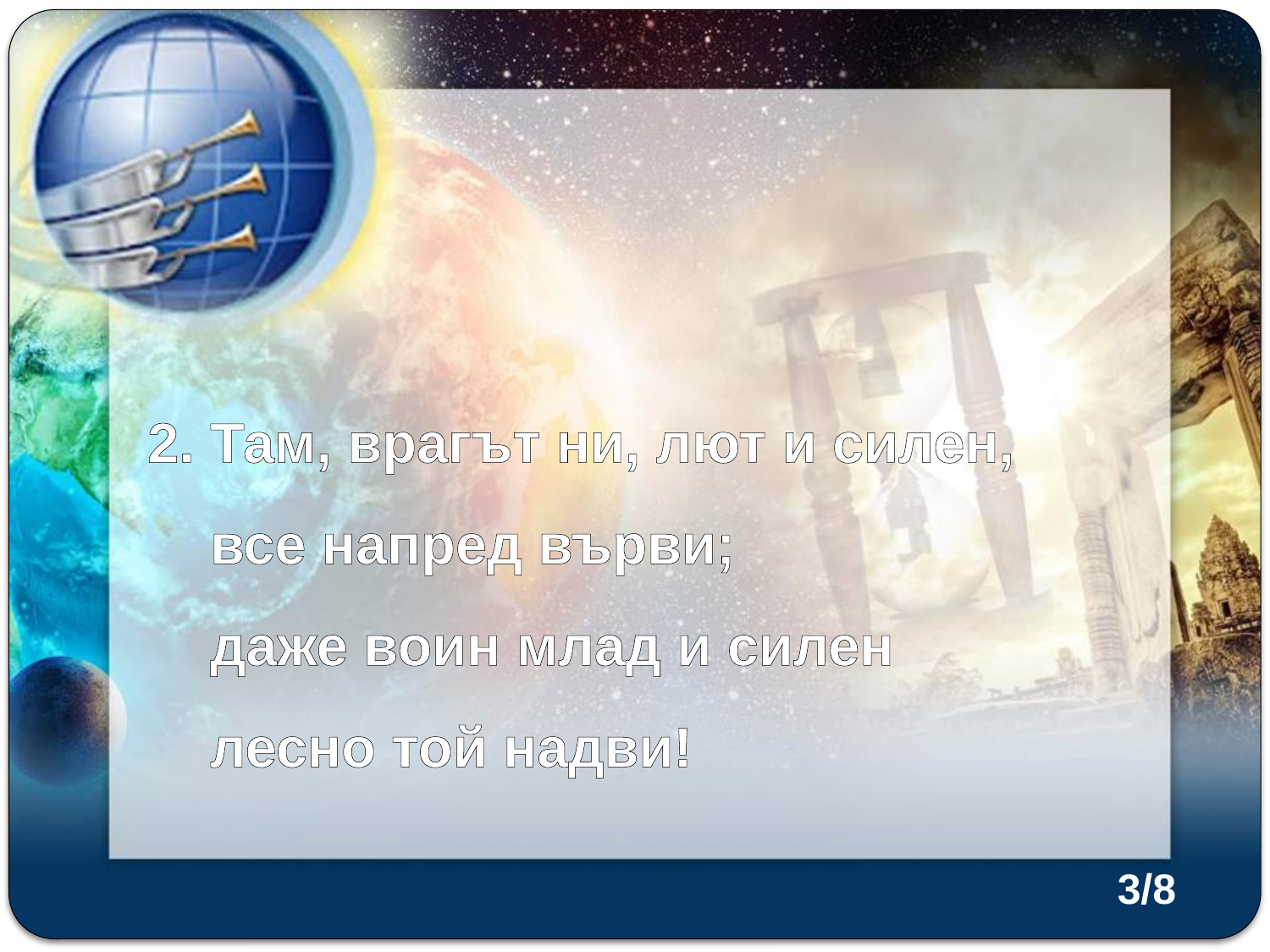

2. Там, врагът ни, лют и силен,
    все напред върви;
    даже воин млад и силен
    лесно той надви!

3/8